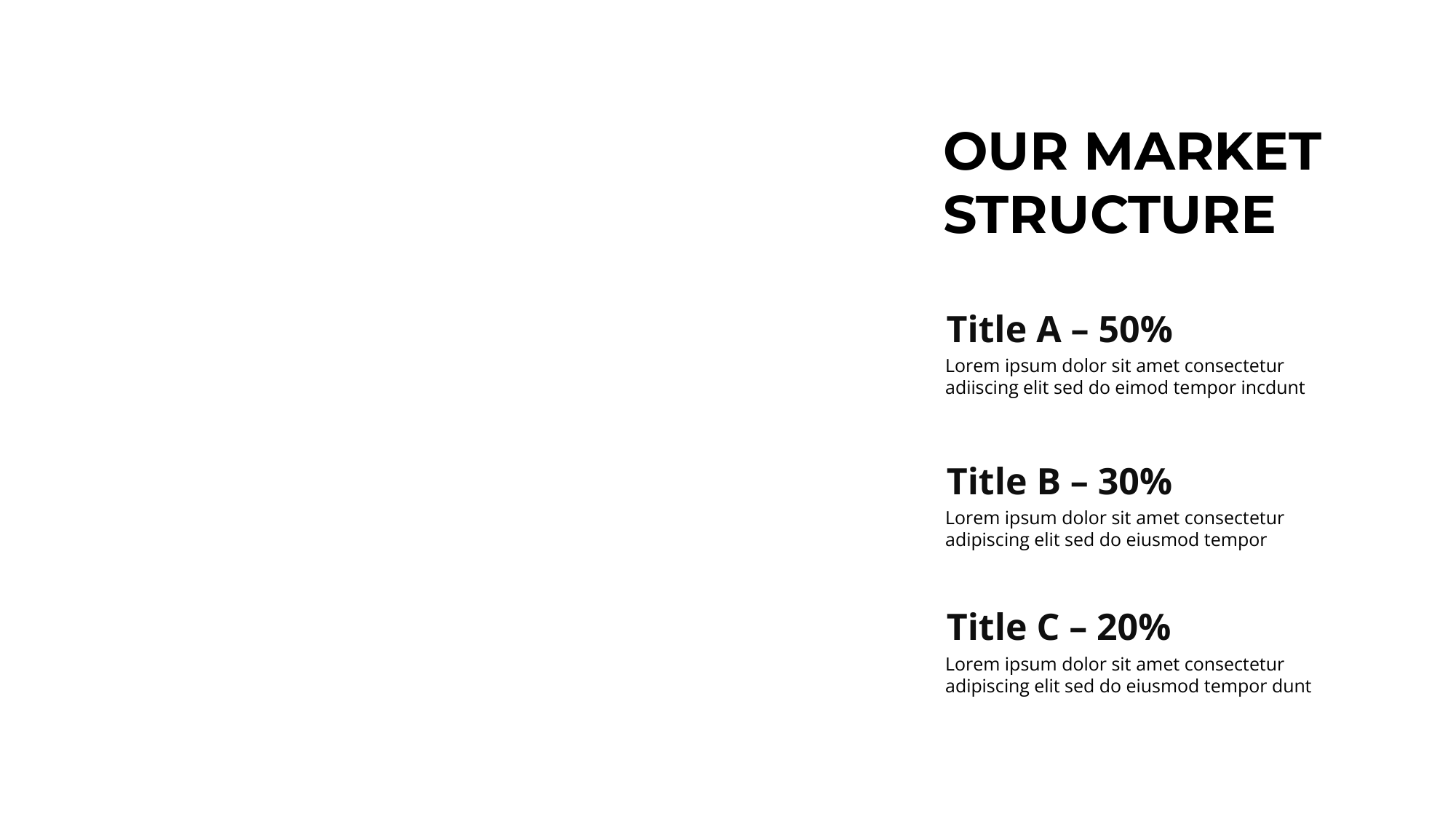

OUR MARKET
STRUCTURE
Title A – 50%
Lorem ipsum dolor sit amet consectetur adiiscing elit sed do eimod tempor incdunt
Title B – 30%
Lorem ipsum dolor sit amet consectetur adipiscing elit sed do eiusmod tempor
Title C – 20%
Lorem ipsum dolor sit amet consectetur adipiscing elit sed do eiusmod tempor dunt